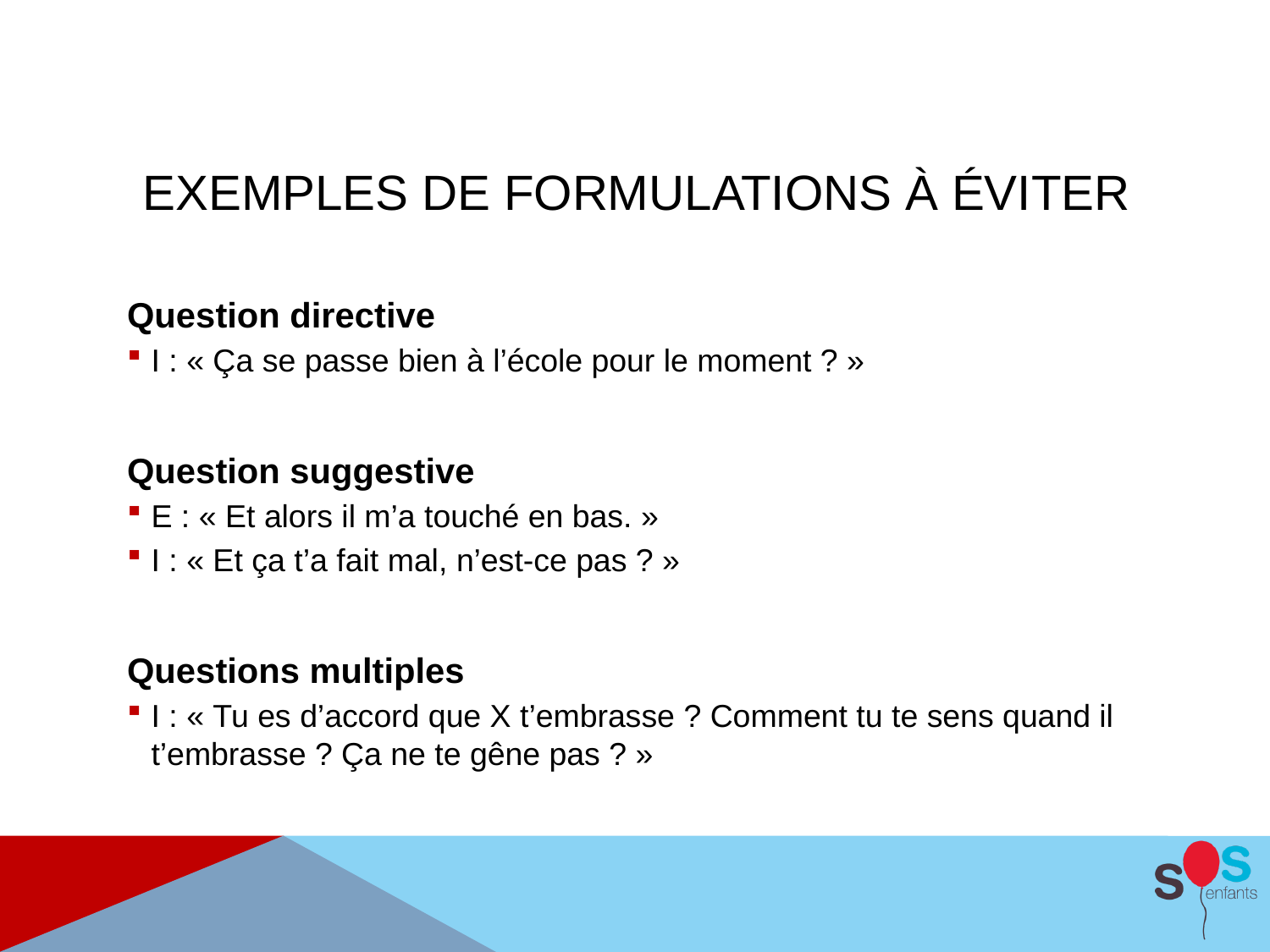

# Exemples de formulations à éviter
Question directive
I : « Ça se passe bien à l’école pour le moment ? »

Question suggestive
E : « Et alors il m’a touché en bas. »
I : « Et ça t’a fait mal, n’est-ce pas ? »

Questions multiples
I : « Tu es d’accord que X t’embrasse ? Comment tu te sens quand il t’embrasse ? Ça ne te gêne pas ? »